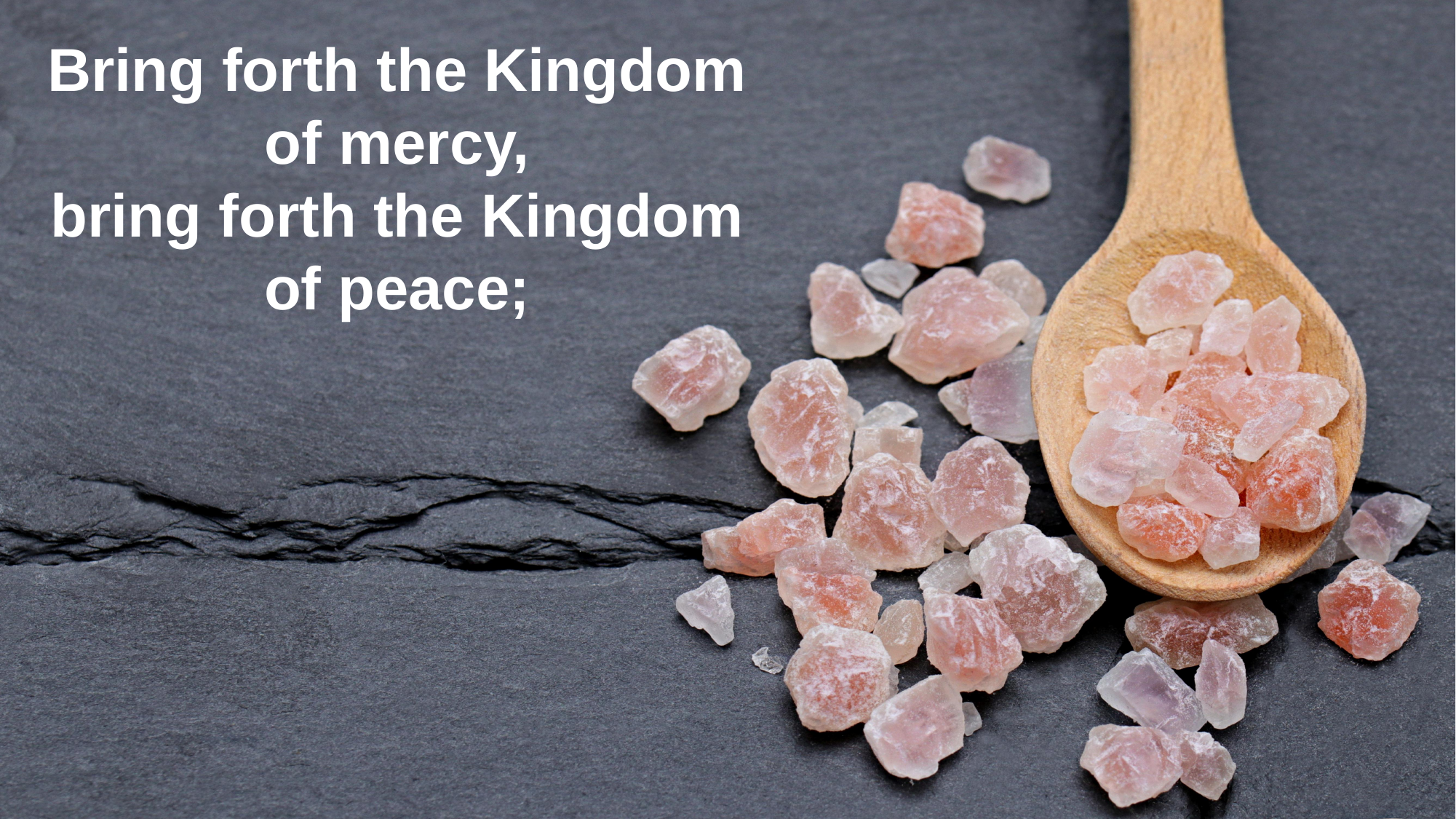

Bring forth the Kingdom of mercy,
bring forth the Kingdom of peace;